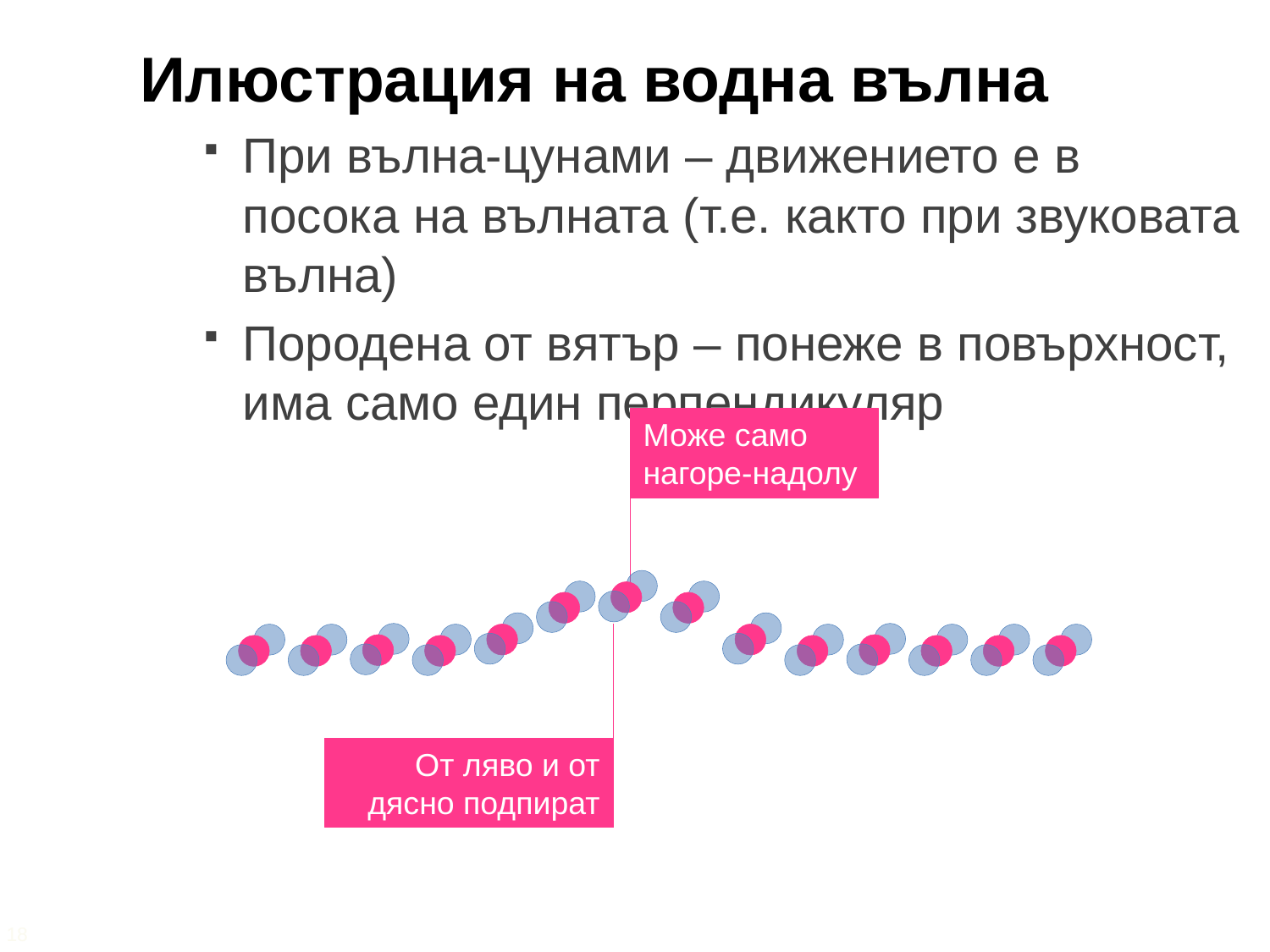

Илюстрация на водна вълна
При вълна-цунами – движението е в посока на вълната (т.е. както при звуковата вълна)
Породена от вятър – понеже в повърхност, има само един перпендикуляр
Може само нагоре-надолу

От ляво и от дясно подпират други частици